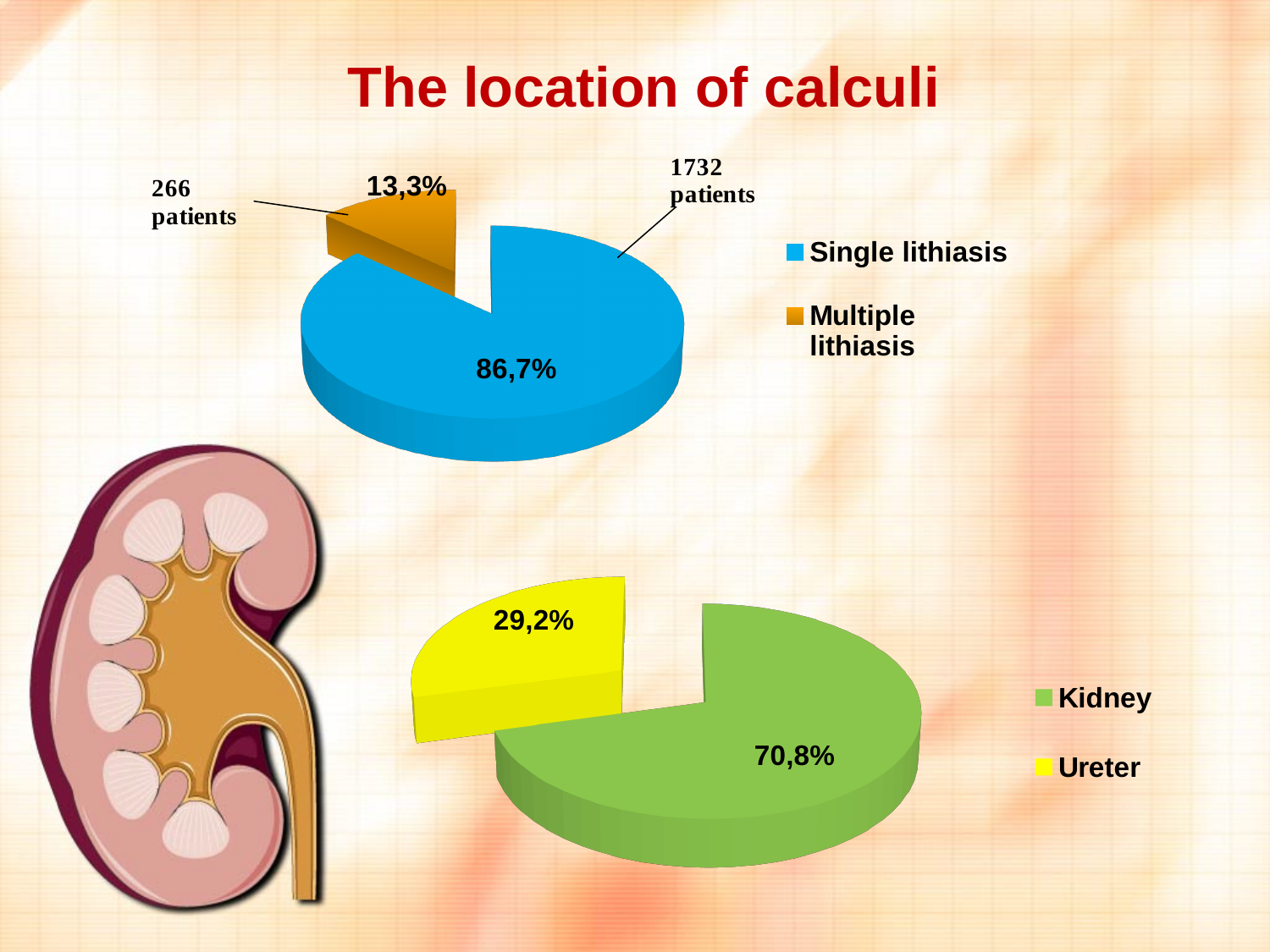

# The location of calculi

[unsupported chart]

[unsupported chart]